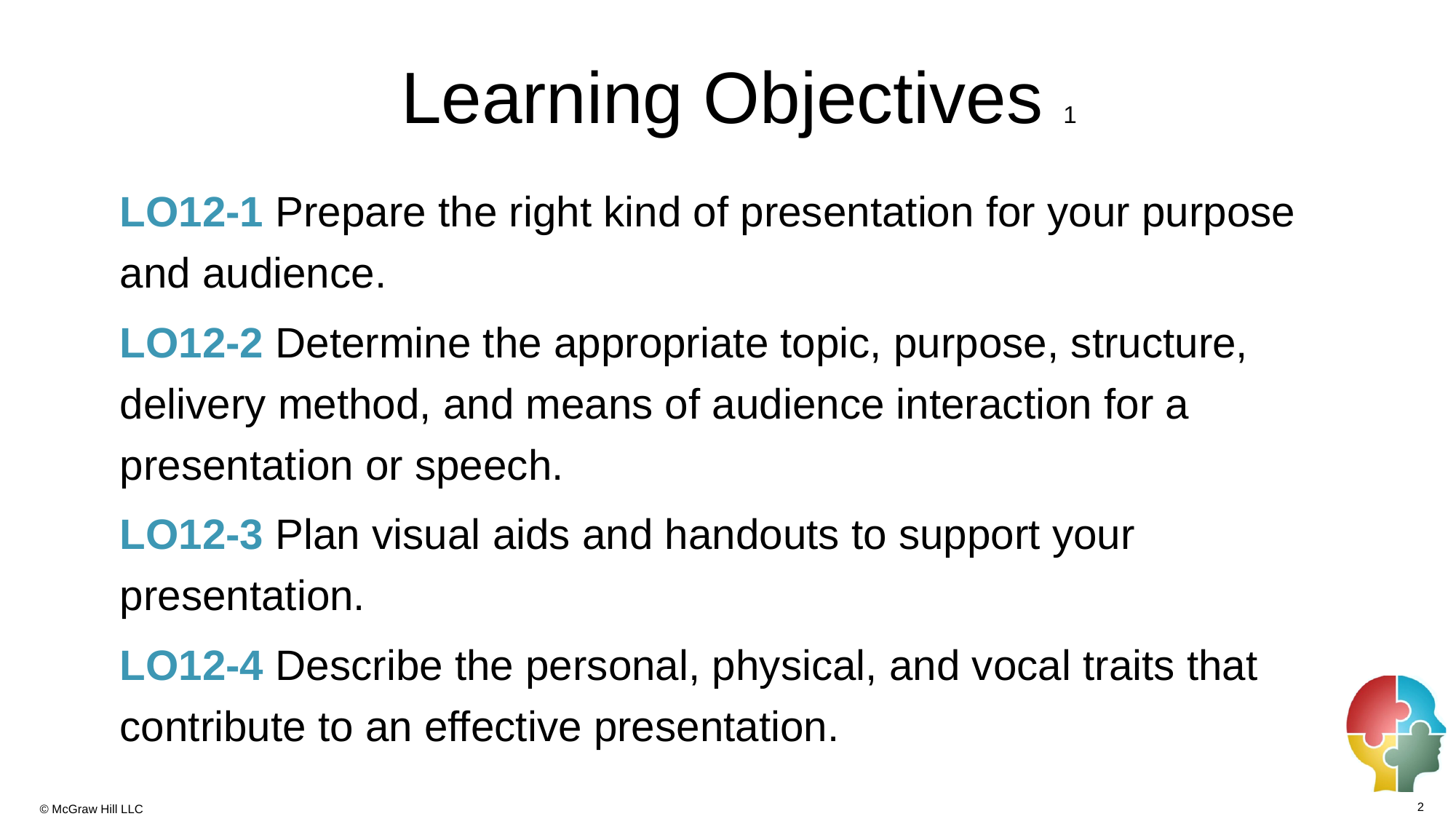

# Learning Objectives 1
LO12-1 Prepare the right kind of presentation for your purpose and audience.
LO12-2 Determine the appropriate topic, purpose, structure, delivery method, and means of audience interaction for a presentation or speech.
LO12-3 Plan visual aids and handouts to support your presentation.
LO12-4 Describe the personal, physical, and vocal traits that contribute to an effective presentation.
2